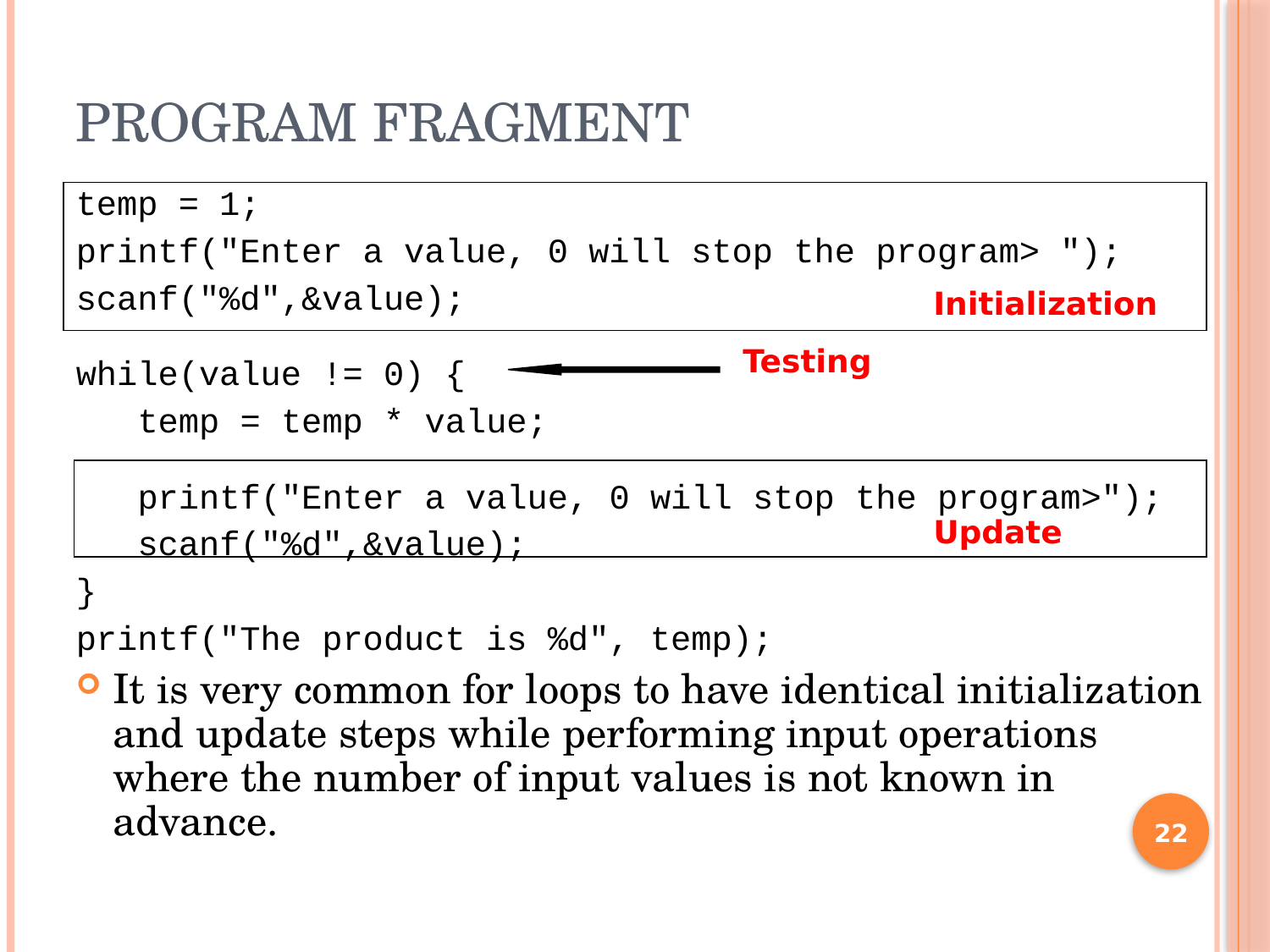

# Program Fragment
temp = 1;
printf("Enter a value, 0 will stop the program> ");
scanf("%d",&value);

while(value != 0) {
   temp = temp * value;

   printf("Enter a value, 0 will stop the program>");
   scanf("%d",&value);
}
printf("The product is %d", temp);
It is very common for loops to have identical initialization and update steps while performing input operations where the number of input values is not known in advance.

Initialization
Testing

Update
22